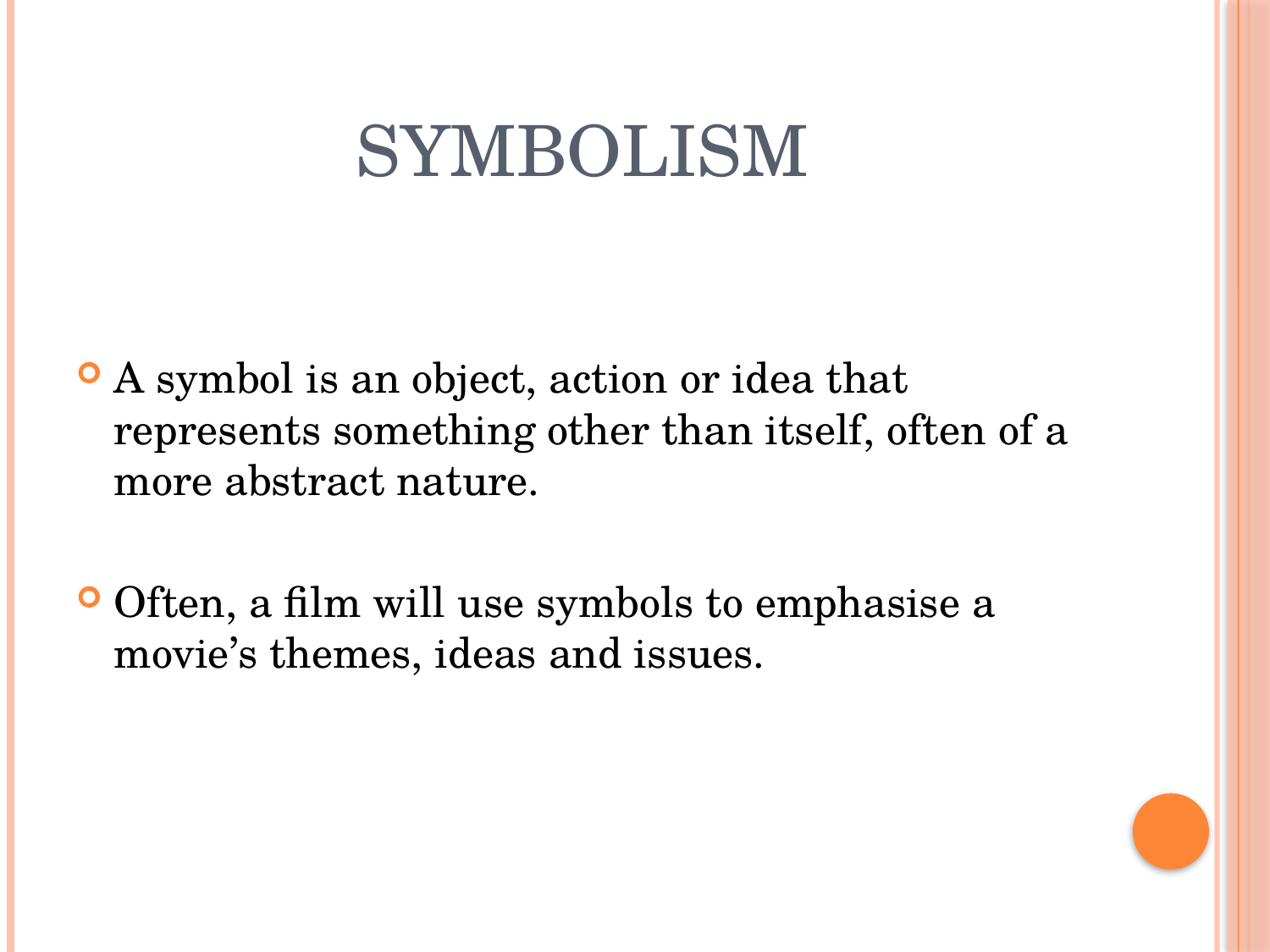

# Symbolism

A symbol is an object, action or idea that represents something other than itself, often of a more abstract nature.

Often, a film will use symbols to emphasise a movie’s themes, ideas and issues.